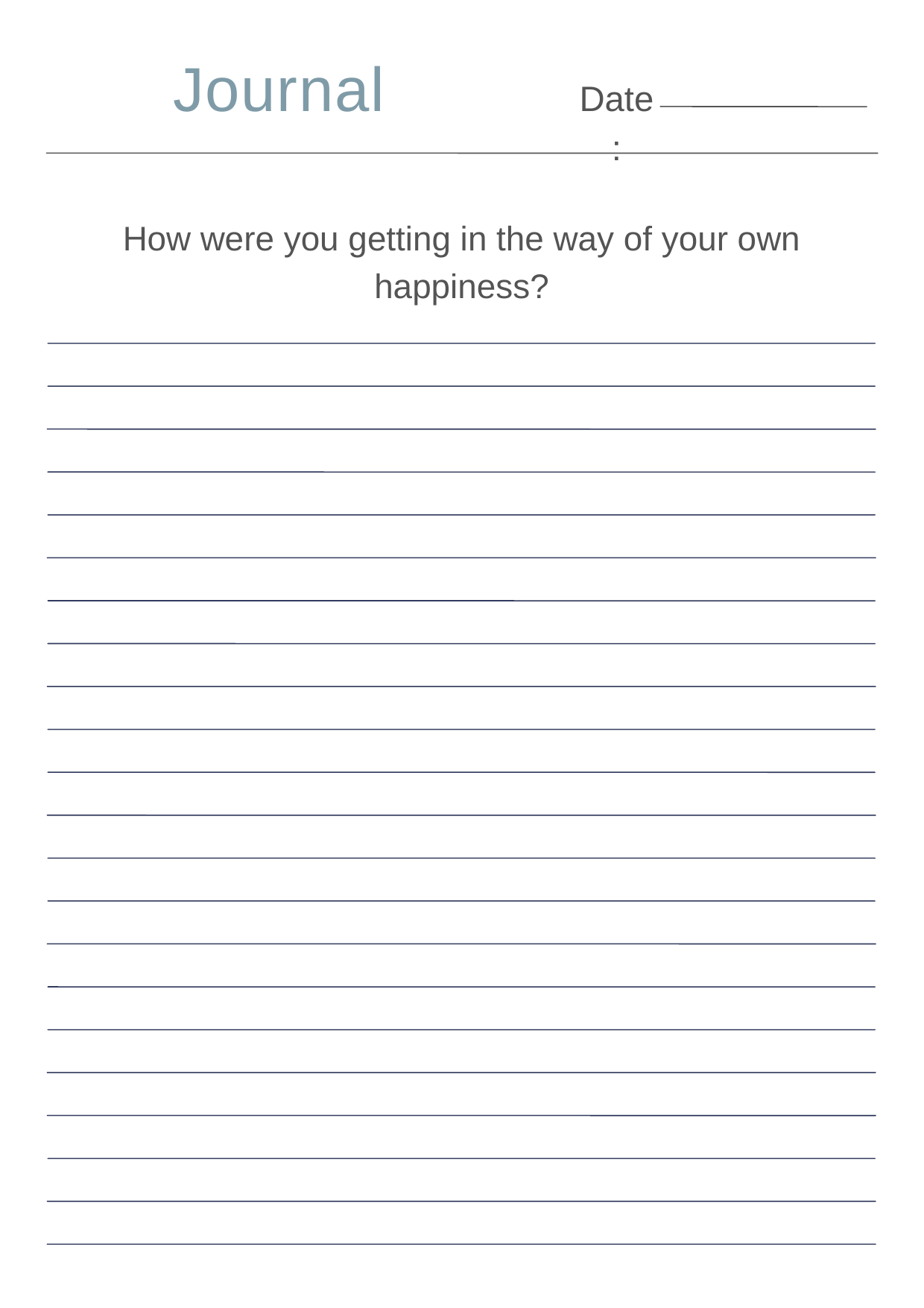

Journal
Date:

How were you getting in the way of your own happiness?